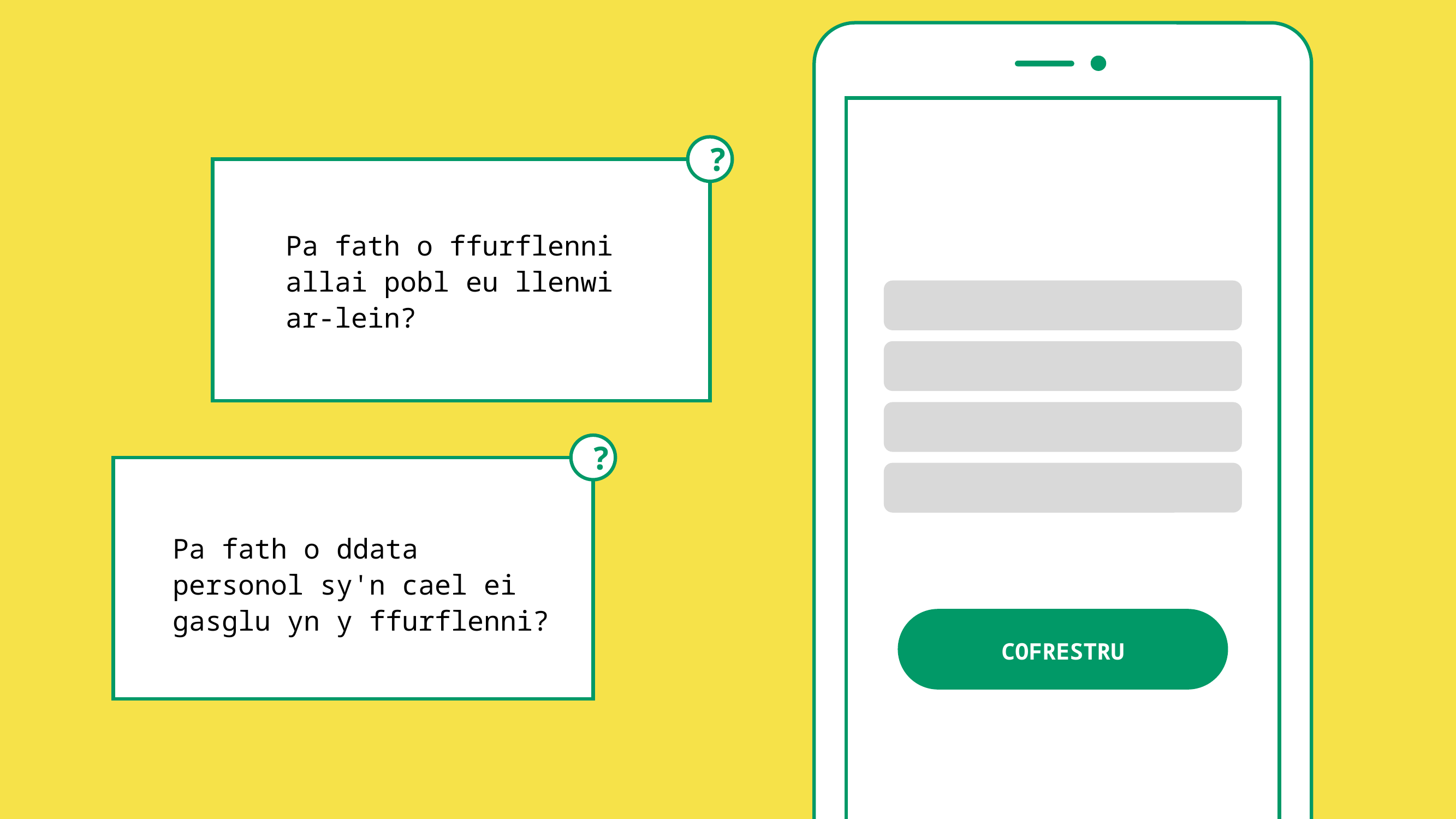

vv

vv

?

Pa fath o ffurflenni allai pobl eu llenwi ar-lein?

COFRESTRU

?

Pa fath o ddata personol sy'n cael ei gasglu yn y ffurflenni?